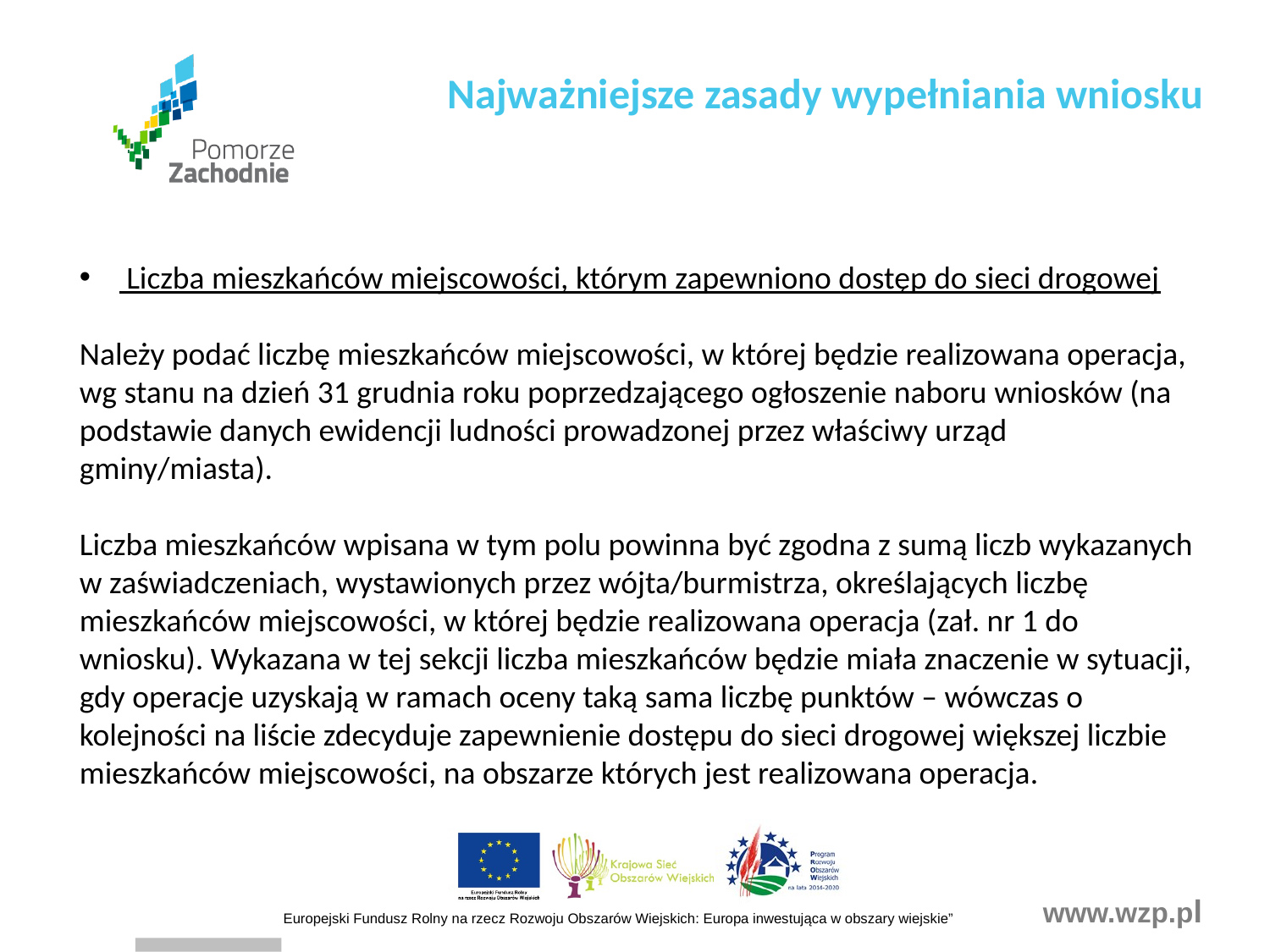

Najważniejsze zasady wypełniania wniosku
 Liczba mieszkańców miejscowości, którym zapewniono dostęp do sieci drogowej

Należy podać liczbę mieszkańców miejscowości, w której będzie realizowana operacja, wg stanu na dzień 31 grudnia roku poprzedzającego ogłoszenie naboru wniosków (na podstawie danych ewidencji ludności prowadzonej przez właściwy urząd gminy/miasta).

Liczba mieszkańców wpisana w tym polu powinna być zgodna z sumą liczb wykazanych w zaświadczeniach, wystawionych przez wójta/burmistrza, określających liczbę mieszkańców miejscowości, w której będzie realizowana operacja (zał. nr 1 do wniosku). Wykazana w tej sekcji liczba mieszkańców będzie miała znaczenie w sytuacji, gdy operacje uzyskają w ramach oceny taką sama liczbę punktów – wówczas o kolejności na liście zdecyduje zapewnienie dostępu do sieci drogowej większej liczbie mieszkańców miejscowości, na obszarze których jest realizowana operacja.